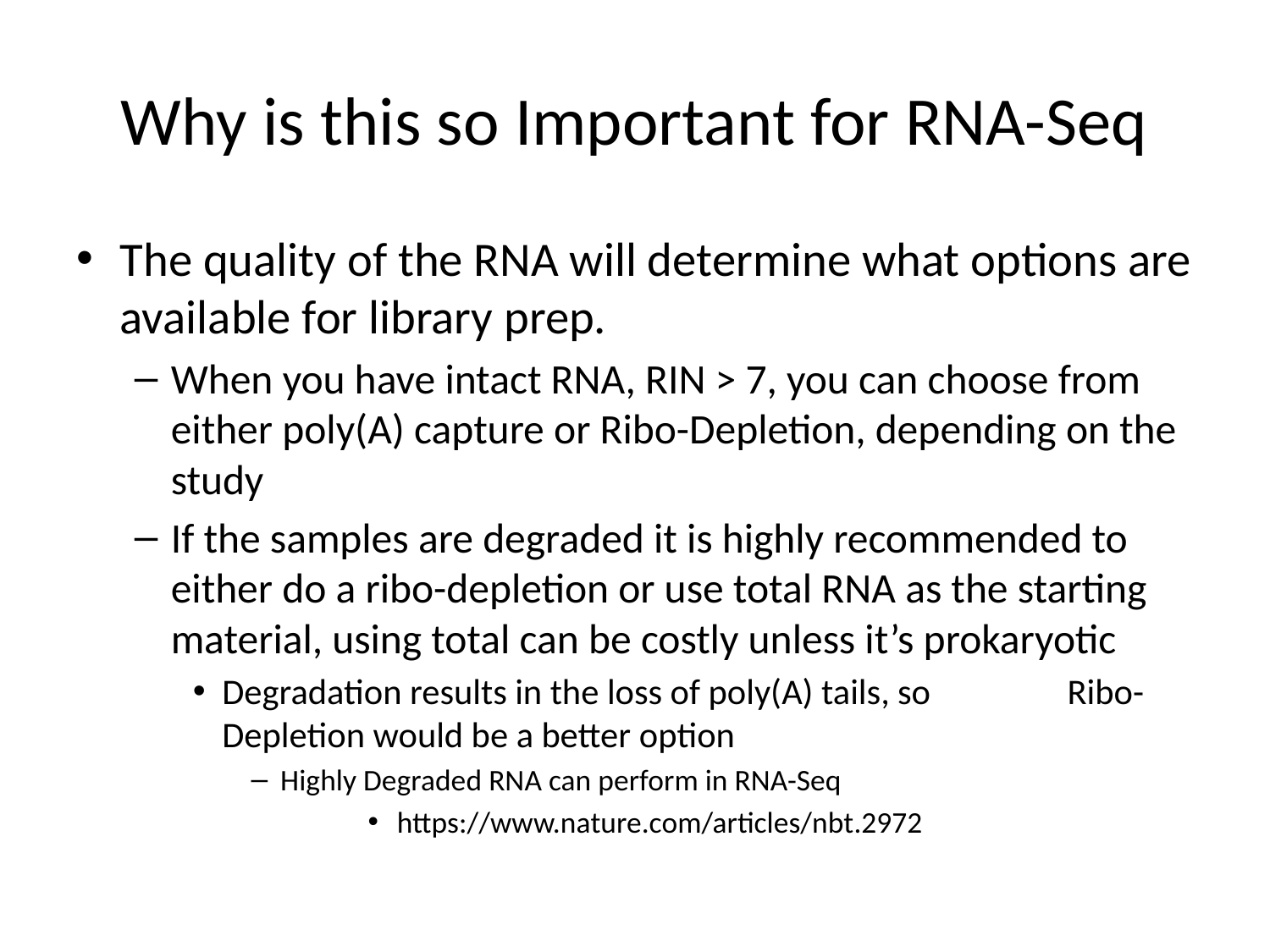

# Why is this so Important for RNA-Seq
The quality of the RNA will determine what options are available for library prep.
When you have intact RNA, RIN > 7, you can choose from either poly(A) capture or Ribo-Depletion, depending on the study
If the samples are degraded it is highly recommended to either do a ribo-depletion or use total RNA as the starting material, using total can be costly unless it’s prokaryotic
Degradation results in the loss of poly(A) tails, so                 Ribo-Depletion would be a better option
Highly Degraded RNA can perform in RNA-Seq
https://www.nature.com/articles/nbt.2972